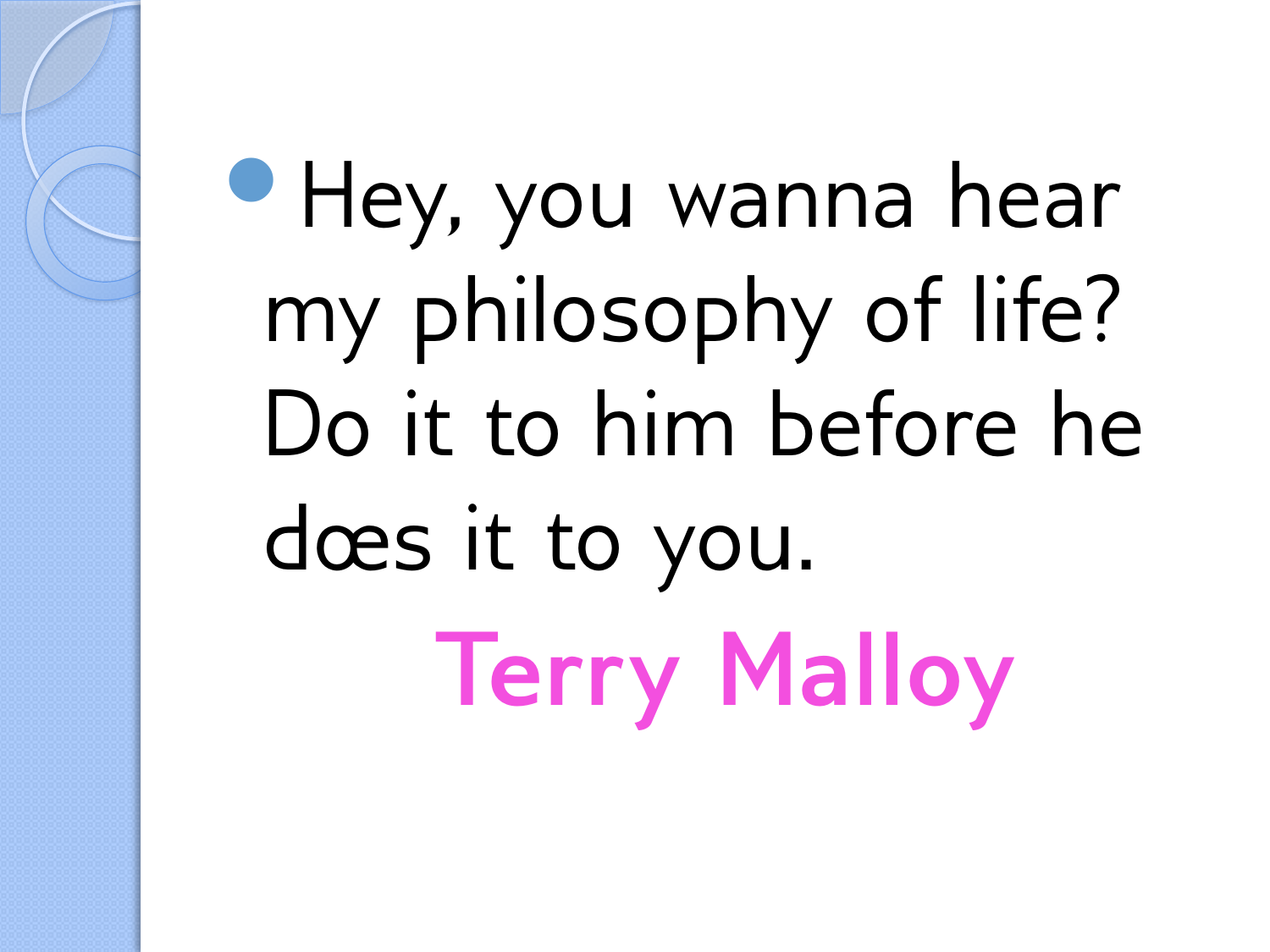

#
Hey, you wanna hear my philosophy of life? Do it to him before he does it to you.
Terry Malloy